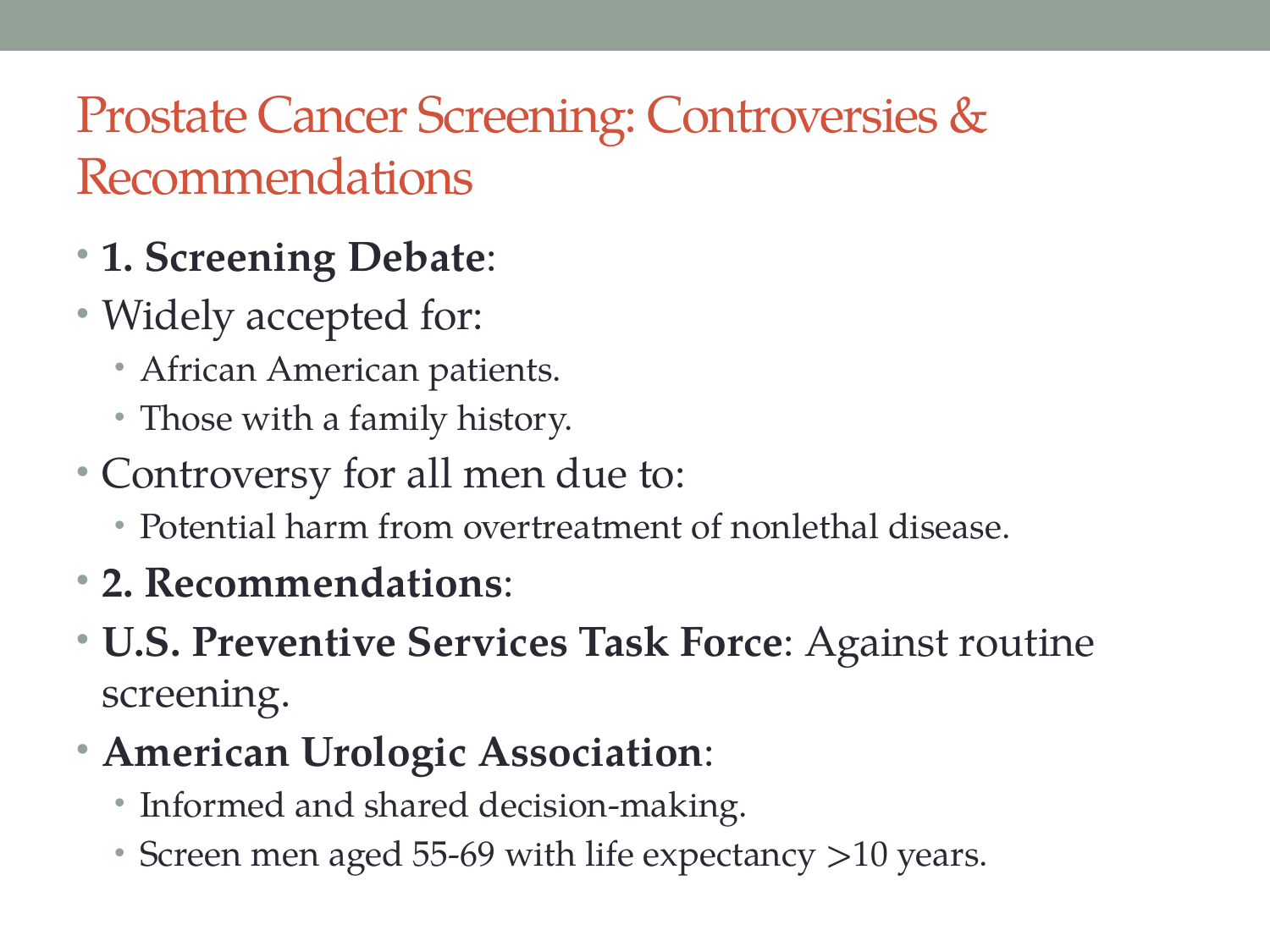

# Prostate Cancer Screening: Controversies & Recommendations
1. Screening Debate:
Widely accepted for:
African American patients.
Those with a family history.
Controversy for all men due to:
Potential harm from overtreatment of nonlethal disease.
2. Recommendations:
U.S. Preventive Services Task Force: Against routine screening.
American Urologic Association:
Informed and shared decision-making.
Screen men aged 55-69 with life expectancy >10 years.